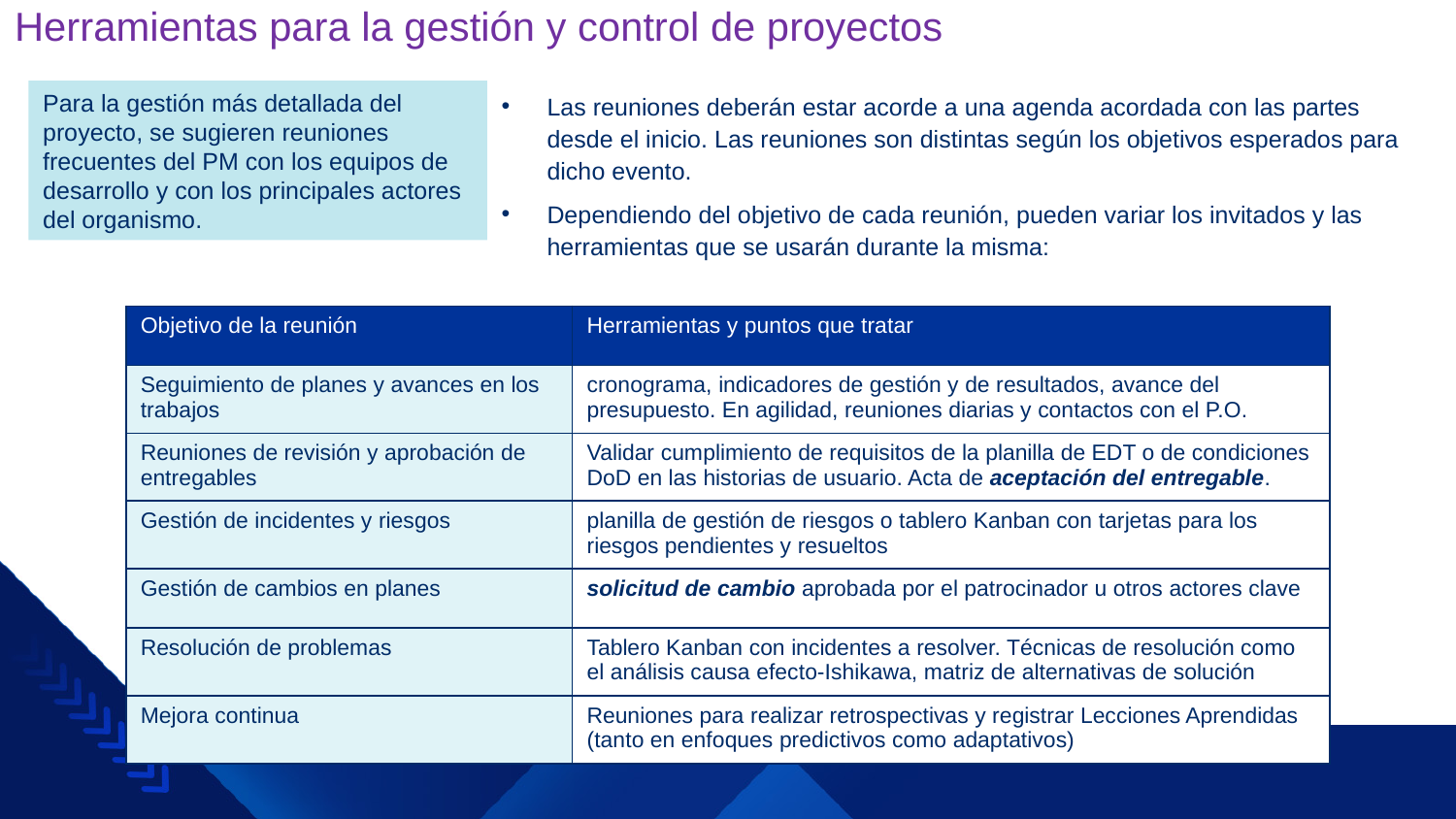

# Herramientas para la gestión y control de proyectos
Para la gestión más detallada del proyecto, se sugieren reuniones frecuentes del PM con los equipos de desarrollo y con los principales actores del organismo.
Las reuniones deberán estar acorde a una agenda acordada con las partes desde el inicio. Las reuniones son distintas según los objetivos esperados para dicho evento.
Dependiendo del objetivo de cada reunión, pueden variar los invitados y las herramientas que se usarán durante la misma:
| Objetivo de la reunión | Herramientas y puntos que tratar |
| --- | --- |
| Seguimiento de planes y avances en los trabajos | cronograma, indicadores de gestión y de resultados, avance del presupuesto. En agilidad, reuniones diarias y contactos con el P.O. |
| Reuniones de revisión y aprobación de entregables | Validar cumplimiento de requisitos de la planilla de EDT o de condiciones DoD en las historias de usuario. Acta de aceptación del entregable. |
| Gestión de incidentes y riesgos | planilla de gestión de riesgos o tablero Kanban con tarjetas para los riesgos pendientes y resueltos |
| Gestión de cambios en planes | solicitud de cambio aprobada por el patrocinador u otros actores clave |
| Resolución de problemas | Tablero Kanban con incidentes a resolver. Técnicas de resolución como el análisis causa efecto-Ishikawa, matriz de alternativas de solución |
| Mejora continua | Reuniones para realizar retrospectivas y registrar Lecciones Aprendidas (tanto en enfoques predictivos como adaptativos) |